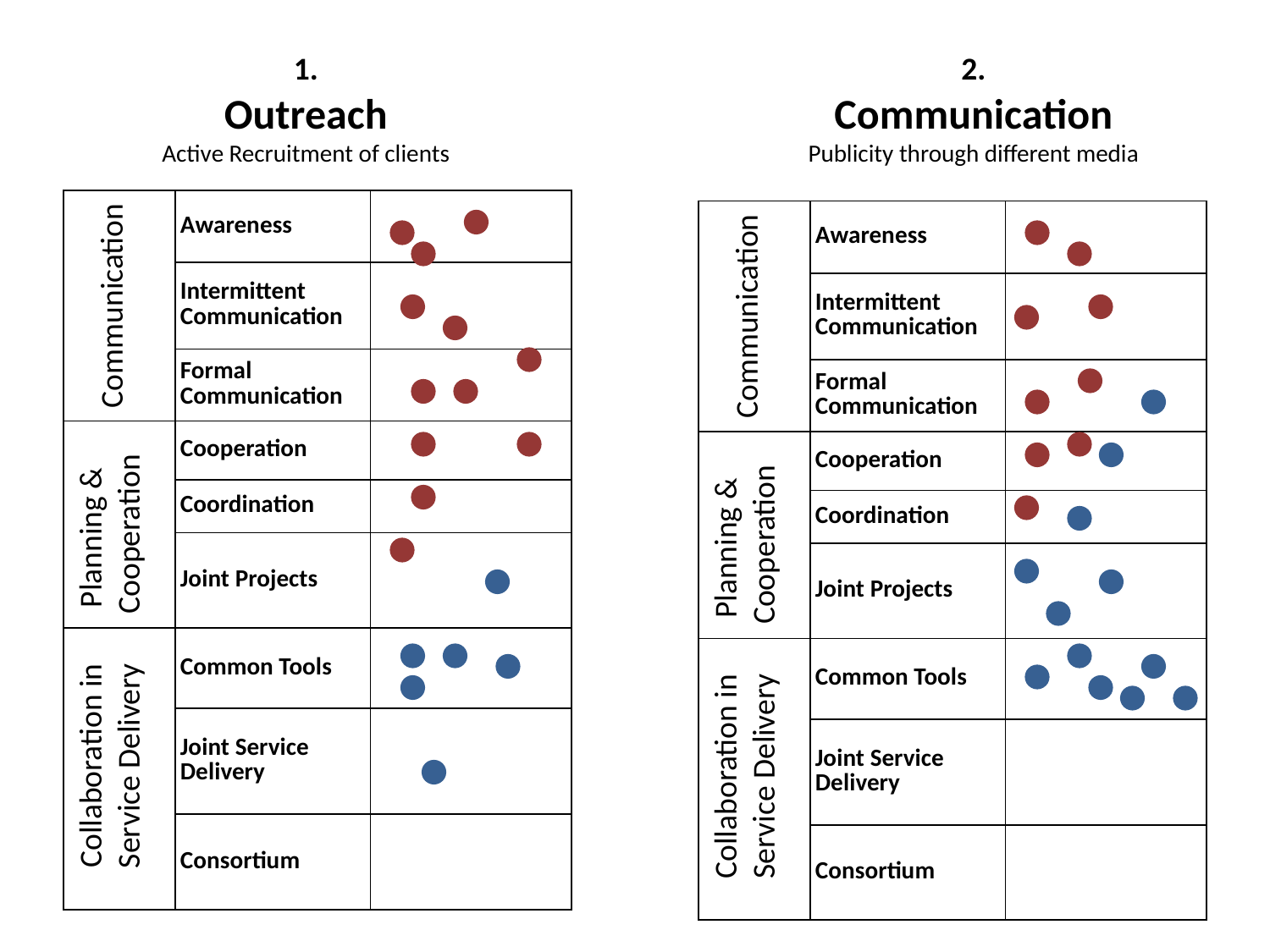

1.
Outreach
Active Recruitment of clients
2.
Communication
Publicity through different media
|  | Awareness |  |
| --- | --- | --- |
|  | Intermittent Communication |  |
|  | Formal Communication |  |
|  | Cooperation |  |
|  | Coordination |  |
|  | Joint Projects |  |
|  | Common Tools |  |
|  | Joint Service Delivery |  |
|  | Consortium |  |
Communication
Planning &
Cooperation
Collaboration in
Service Delivery
|  | Awareness |  |
| --- | --- | --- |
|  | Intermittent Communication |  |
|  | Formal Communication |  |
|  | Cooperation |  |
|  | Coordination |  |
|  | Joint Projects |  |
|  | Common Tools |  |
|  | Joint Service Delivery |  |
|  | Consortium |  |

Communication
Planning &
Cooperation
Collaboration in
Service Delivery